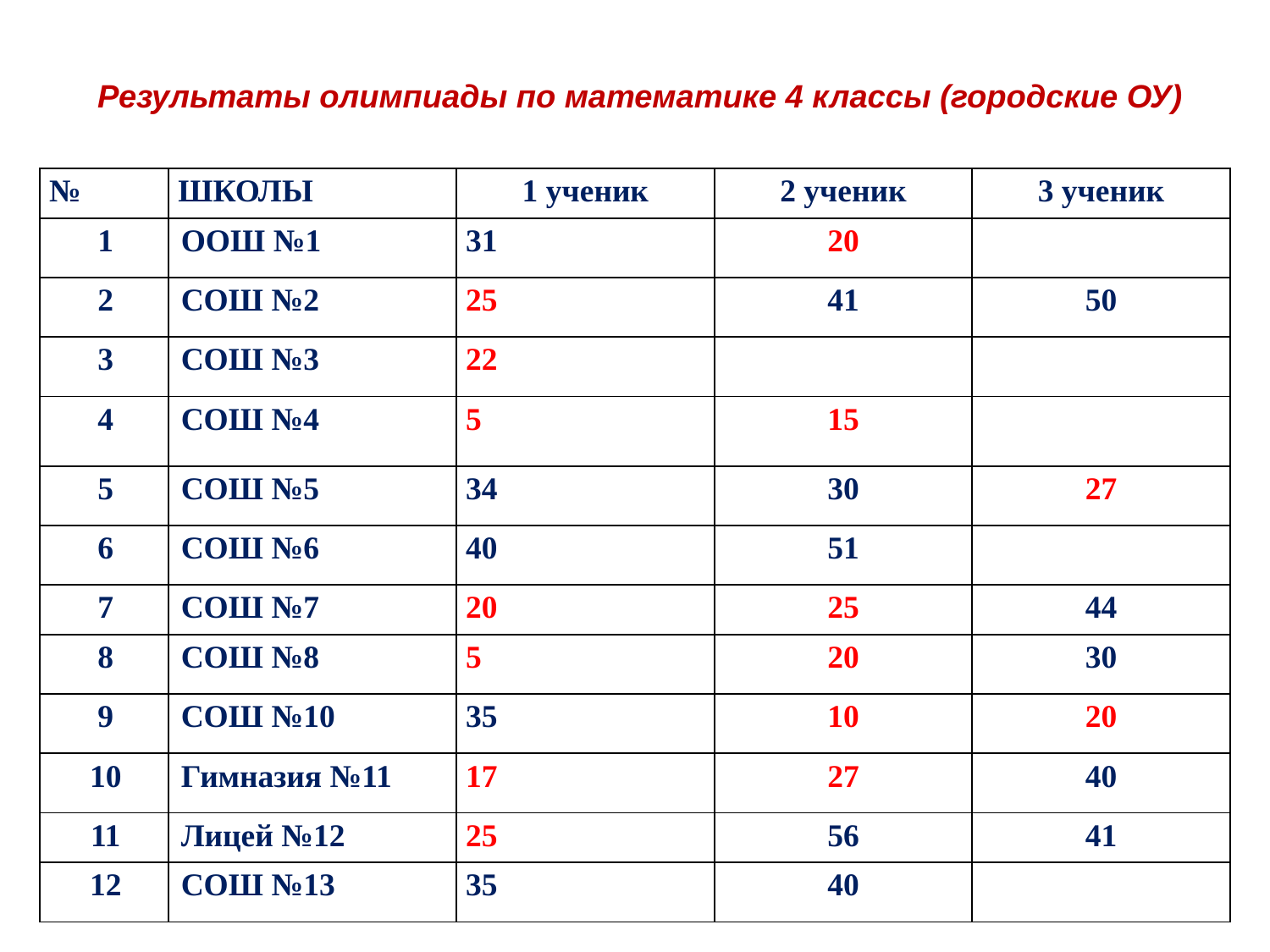

# Результаты олимпиады по математике 4 классы (городские ОУ)
| № | ШКОЛЫ | 1 ученик | 2 ученик | 3 ученик |
| --- | --- | --- | --- | --- |
| 1 | ООШ №1 | 31 | 20 |  |
| 2 | СОШ №2 | 25 | 41 | 50 |
| 3 | СОШ №3 | 22 |  |  |
| 4 | СОШ №4 | 5 | 15 |  |
| 5 | СОШ №5 | 34 | 30 | 27 |
| 6 | СОШ №6 | 40 | 51 |  |
| 7 | СОШ №7 | 20 | 25 | 44 |
| 8 | СОШ №8 | 5 | 20 | 30 |
| 9 | СОШ №10 | 35 | 10 | 20 |
| 10 | Гимназия №11 | 17 | 27 | 40 |
| 11 | Лицей №12 | 25 | 56 | 41 |
| 12 | СОШ №13 | 35 | 40 |  |